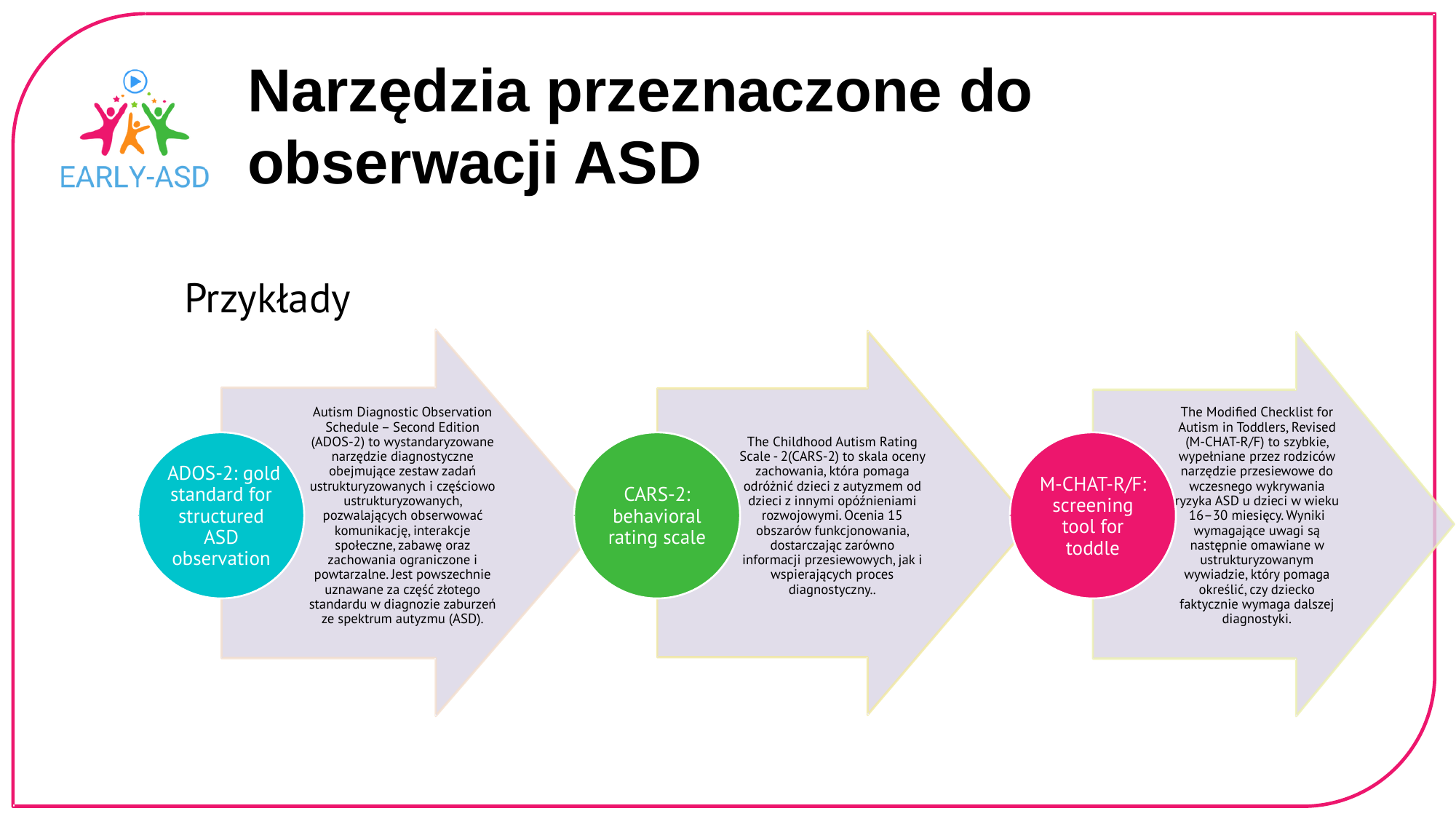

Narzędzia przeznaczone do obserwacji ASD

Przykłady

Autism Diagnostic Observation Schedule – Second Edition (ADOS-2) to wystandaryzowane narzędzie diagnostyczne obejmujące zestaw zadań ustrukturyzowanych i częściowo ustrukturyzowanych, pozwalających obserwować komunikację, interakcje społeczne, zabawę oraz zachowania ograniczone i powtarzalne. Jest powszechnie uznawane za część złotego standardu w diagnozie zaburzeń ze spektrum autyzmu (ASD).

The Childhood Autism Rating Scale - 2(CARS-2) to skala oceny zachowania, która pomaga odróżnić dzieci z autyzmem od dzieci z innymi opóźnieniami rozwojowymi. Ocenia 15 obszarów funkcjonowania, dostarczając zarówno informacji przesiewowych, jak i wspierających proces diagnostyczny..

The Modified Checklist for Autism in Toddlers, Revised (M-CHAT-R/F) to szybkie, wypełniane przez rodziców narzędzie przesiewowe do wczesnego wykrywania ryzyka ASD u dzieci w wieku 16–30 miesięcy. Wyniki wymagające uwagi są następnie omawiane w ustrukturyzowanym wywiadzie, który pomaga określić, czy dziecko faktycznie wymaga dalszej diagnostyki.

 ADOS-2: gold standard for structured ASD observation

CARS-2: behavioral rating scale

M-CHAT-R/F: screening tool for toddle